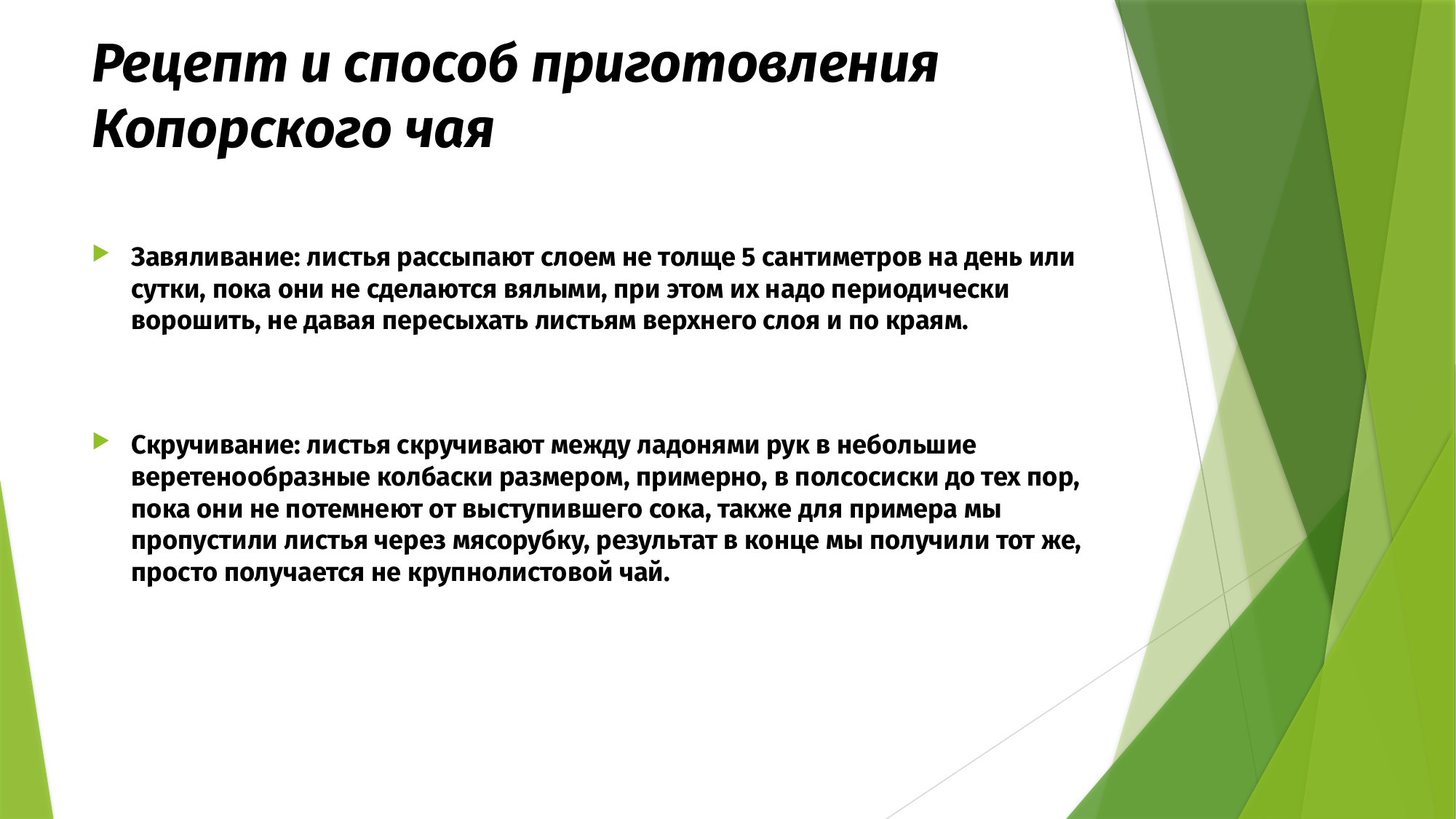

# Рецепт и способ приготовления Копорского чая
Завяливание: листья рассыпают слоем не толще 5 сантиметров на день или сутки, пока они не сделаются вялыми, при этом их надо периодически ворошить, не давая пересыхать листьям верхнего слоя и по краям.

Скручивание: листья скручивают между ладонями рук в небольшие веретенообразные колбаски размером, примерно, в полсосиски до тех пор, пока они не потемнеют от выступившего сока, также для примера мы пропустили листья через мясорубку, результат в конце мы получили тот же, просто получается не крупнолистовой чай.